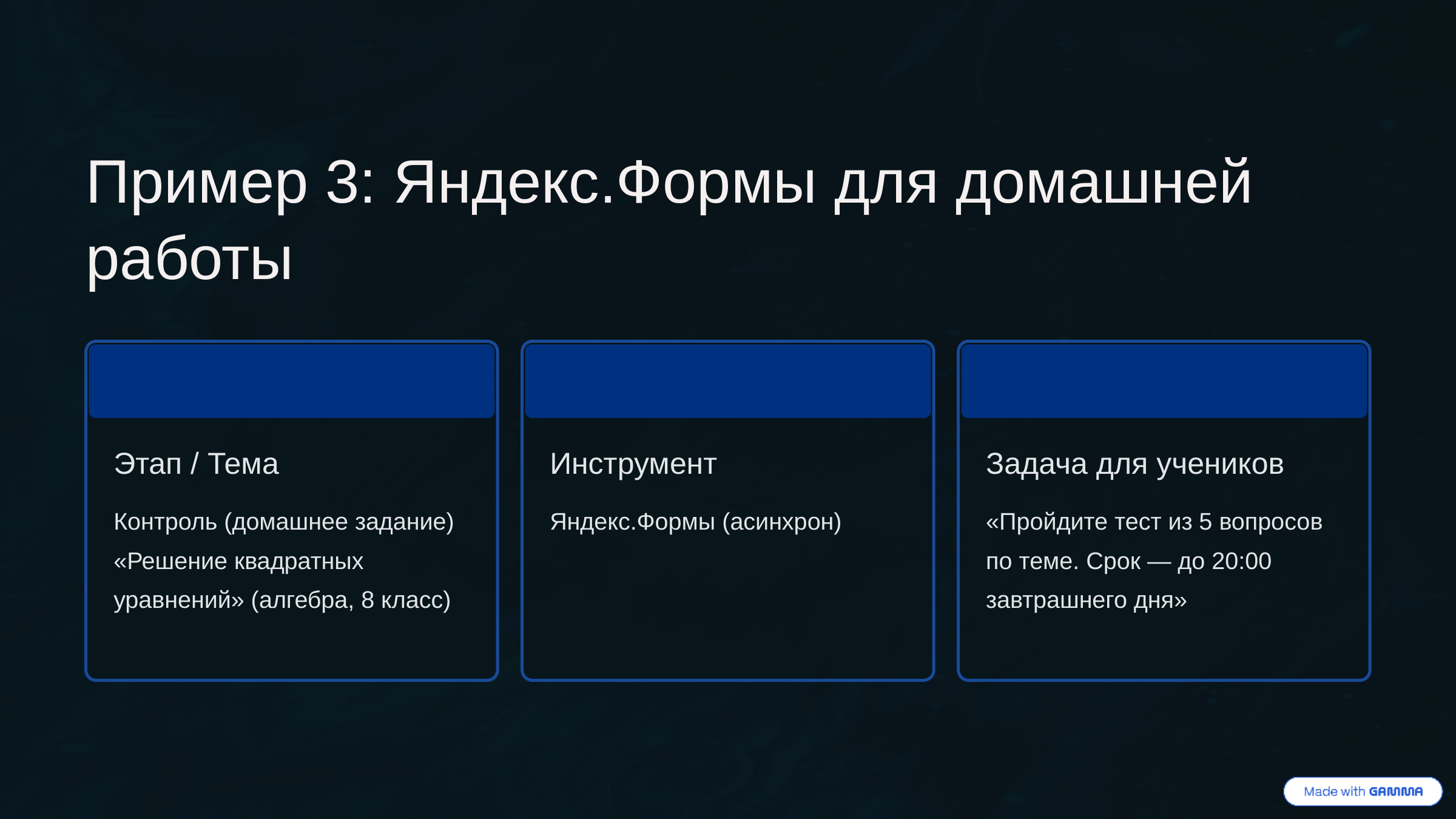

Пример 3: Яндекс.Формы для домашней работы

Этап / Тема
Инструмент
Задача для учеников
Контроль (домашнее задание) «Решение квадратных уравнений» (алгебра, 8 класс)
Яндекс.Формы (асинхрон)
«Пройдите тест из 5 вопросов по теме. Срок — до 20:00 завтрашнего дня»